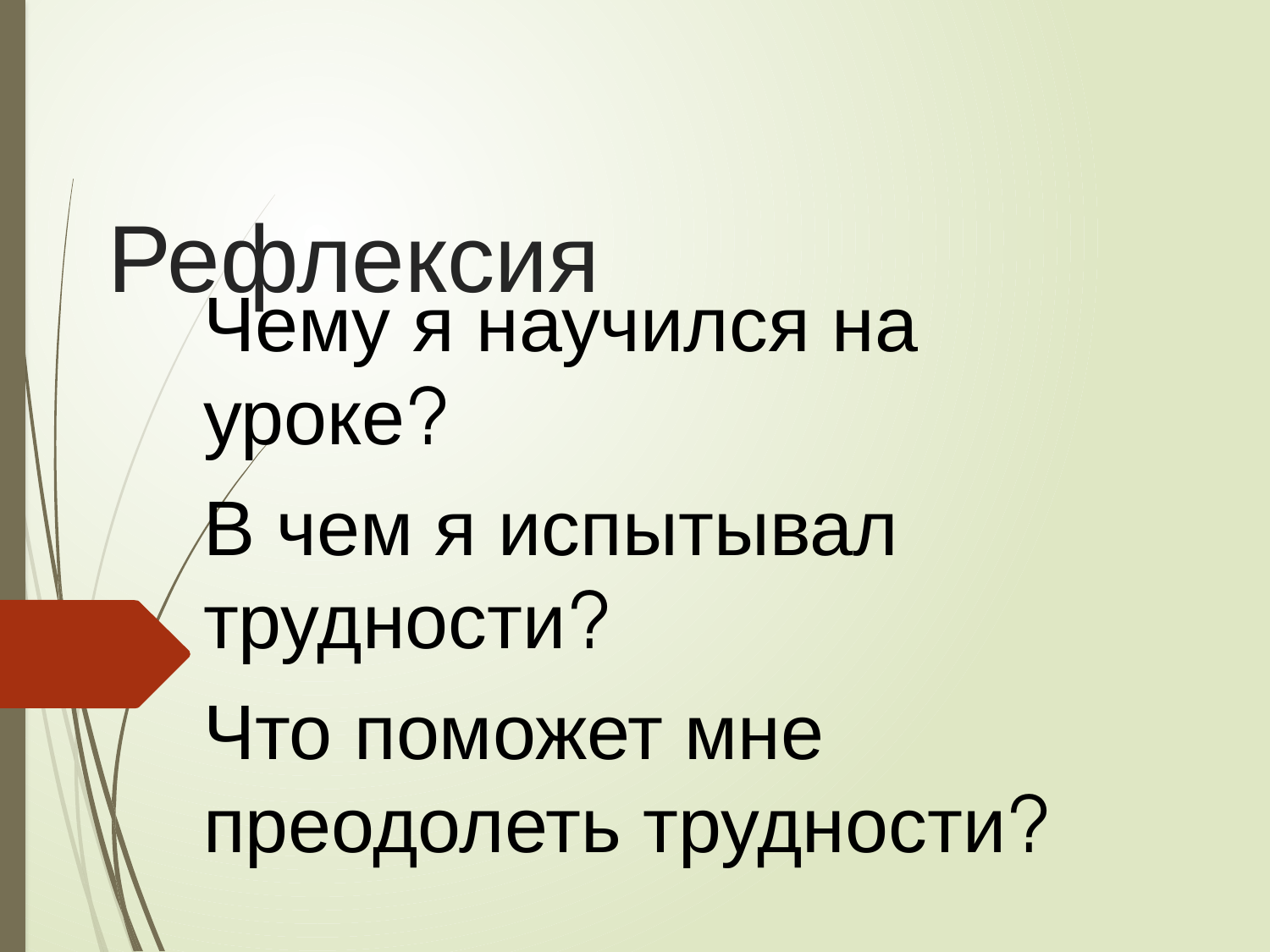

# Рефлексия
Чему я научился на уроке?
В чем я испытывал трудности?
Что поможет мне преодолеть трудности?